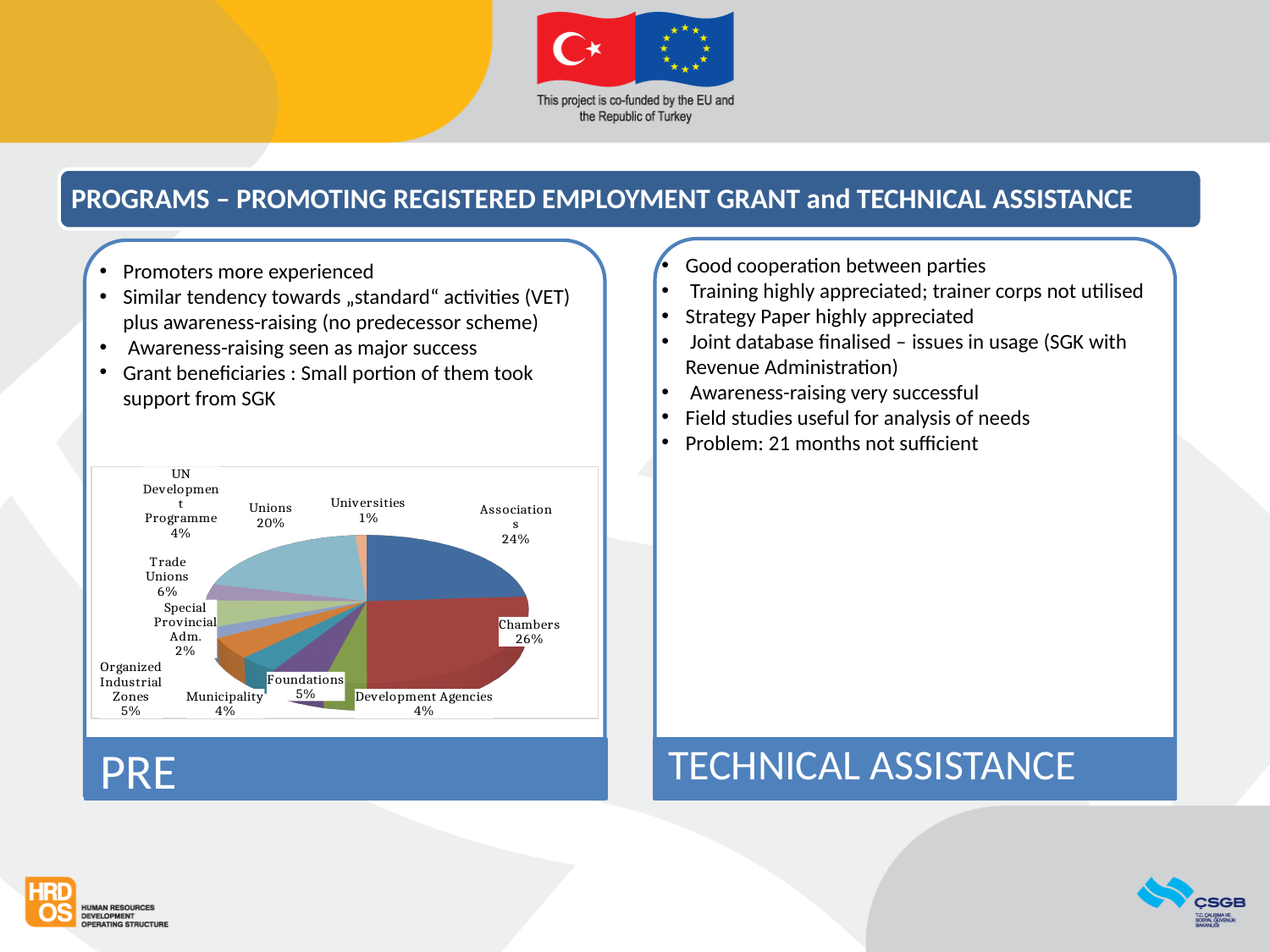

#

PROGRAMS – PROMOTING REGISTERED EMPLOYMENT GRANT and TECHNICAL ASSISTANCE

Promoters more experienced
Similar tendency towards „standard“ activities (VET) plus awareness-raising (no predecessor scheme)
 Awareness-raising seen as major success
Grant beneficiaries : Small portion of them took support from SGK
Good cooperation between parties
 Training highly appreciated; trainer corps not utilised
Strategy Paper highly appreciated
 Joint database finalised – issues in usage (SGK with Revenue Administration)
 Awareness-raising very successful
Field studies useful for analysis of needs
Problem: 21 months not sufficient

[unsupported chart]

TECHNICAL ASSISTANCE

PRE